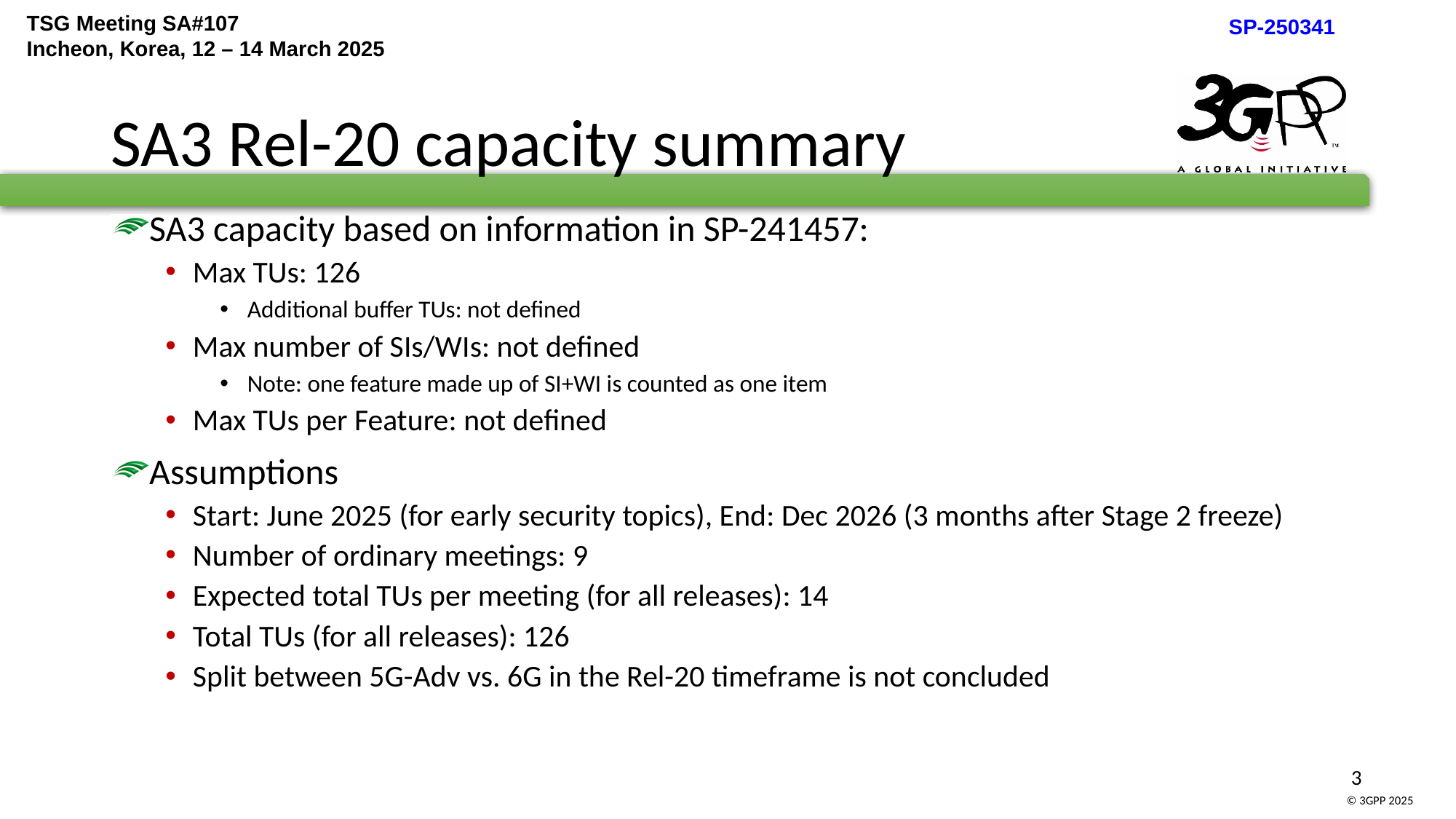

# SA3 Rel-20 capacity summary
SA3 capacity based on information in SP-241457:
Max TUs: 126
Additional buffer TUs: not defined
Max number of SIs/WIs: not defined
Note: one feature made up of SI+WI is counted as one item
Max TUs per Feature: not defined
Assumptions
Start: June 2025 (for early security topics), End: Dec 2026 (3 months after Stage 2 freeze)
Number of ordinary meetings: 9
Expected total TUs per meeting (for all releases): 14
Total TUs (for all releases): 126
Split between 5G-Adv vs. 6G in the Rel-20 timeframe is not concluded